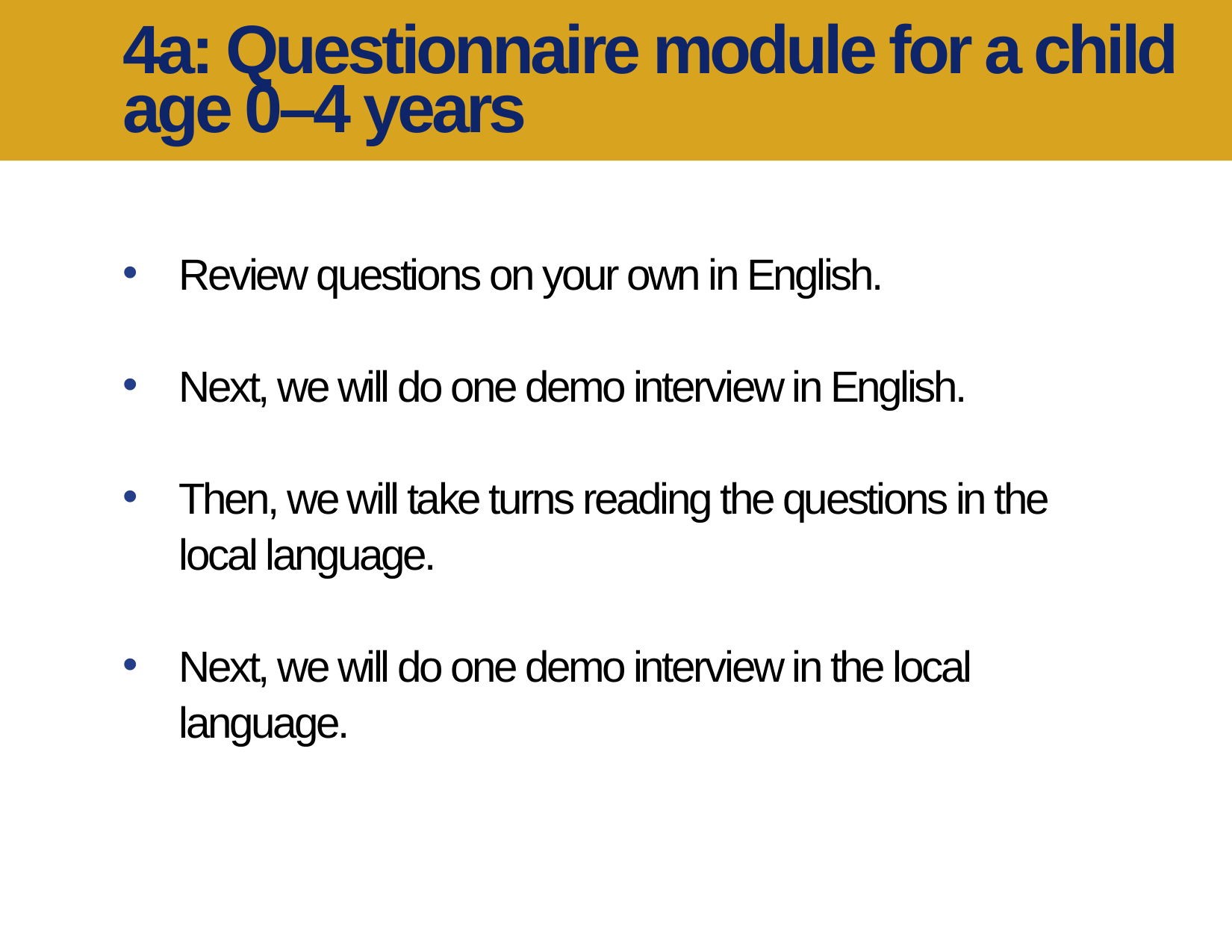

4a: Questionnaire module for a child age 0–4 years
Review questions on your own in English.

Next, we will do one demo interview in English.

Then, we will take turns reading the questions in the local language.

Next, we will do one demo interview in the local language.